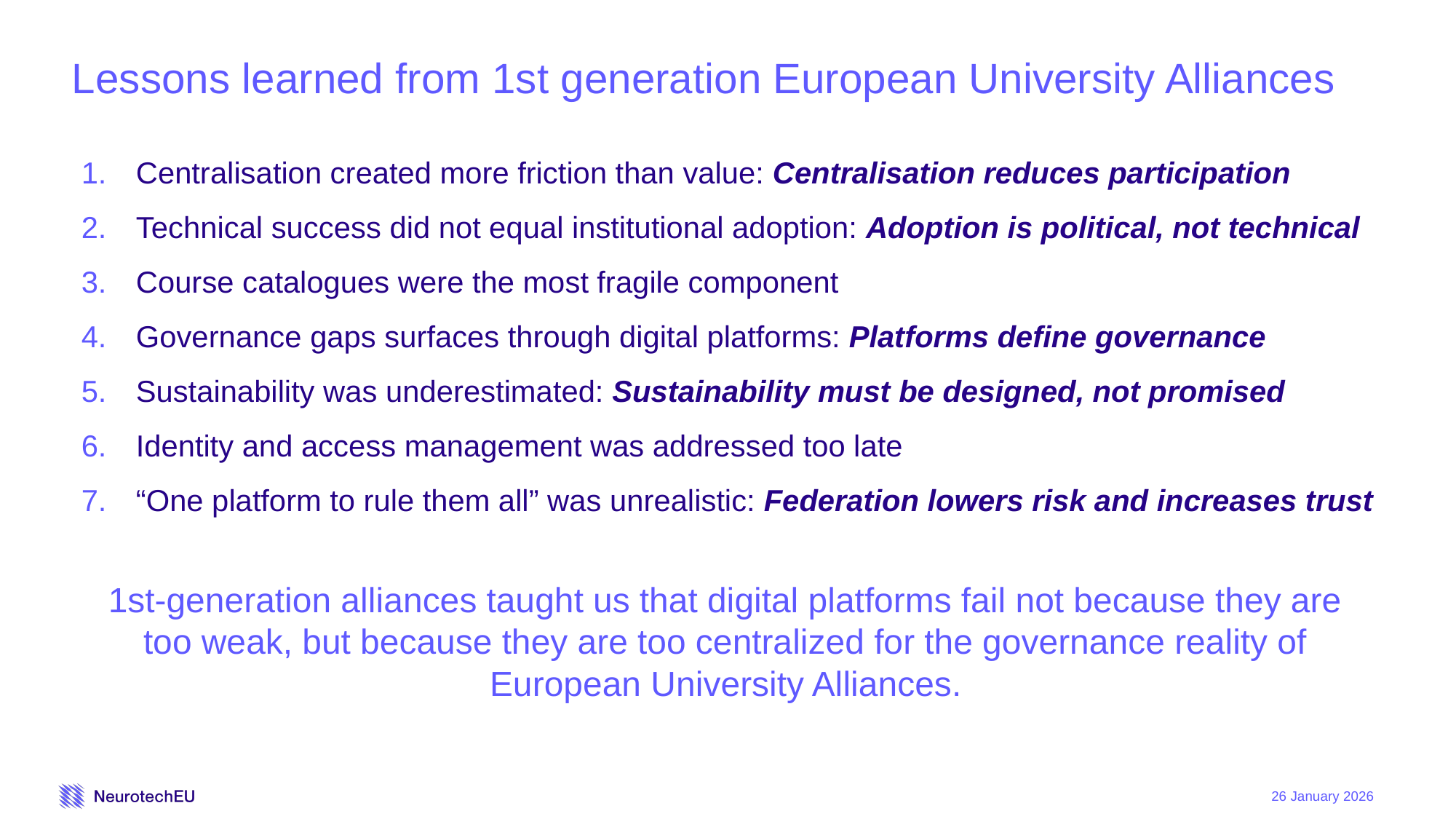

# Lessons learned from 1st generation European University Alliances
Centralisation created more friction than value: Centralisation reduces participation
Technical success did not equal institutional adoption: Adoption is political, not technical
Course catalogues were the most fragile component
Governance gaps surfaces through digital platforms: Platforms define governance
Sustainability was underestimated: Sustainability must be designed, not promised
Identity and access management was addressed too late
“One platform to rule them all” was unrealistic: Federation lowers risk and increases trust
1st-generation alliances taught us that digital platforms fail not because they are too weak, but because they are too centralized for the governance reality of European University Alliances.
26 January 2026